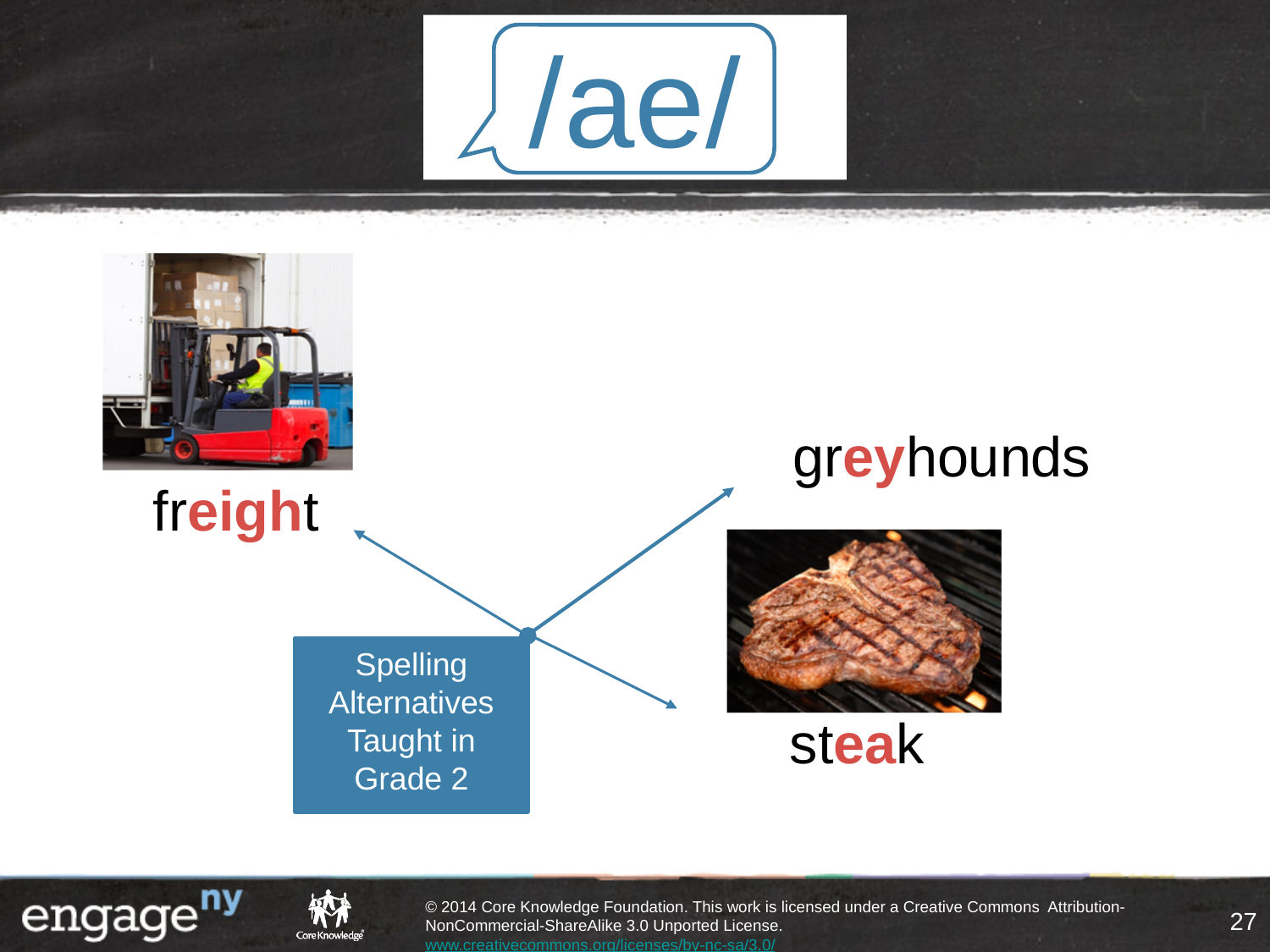

/ae/

greyhounds

freight

Spelling Alternatives Taught in Grade 2
steak

27